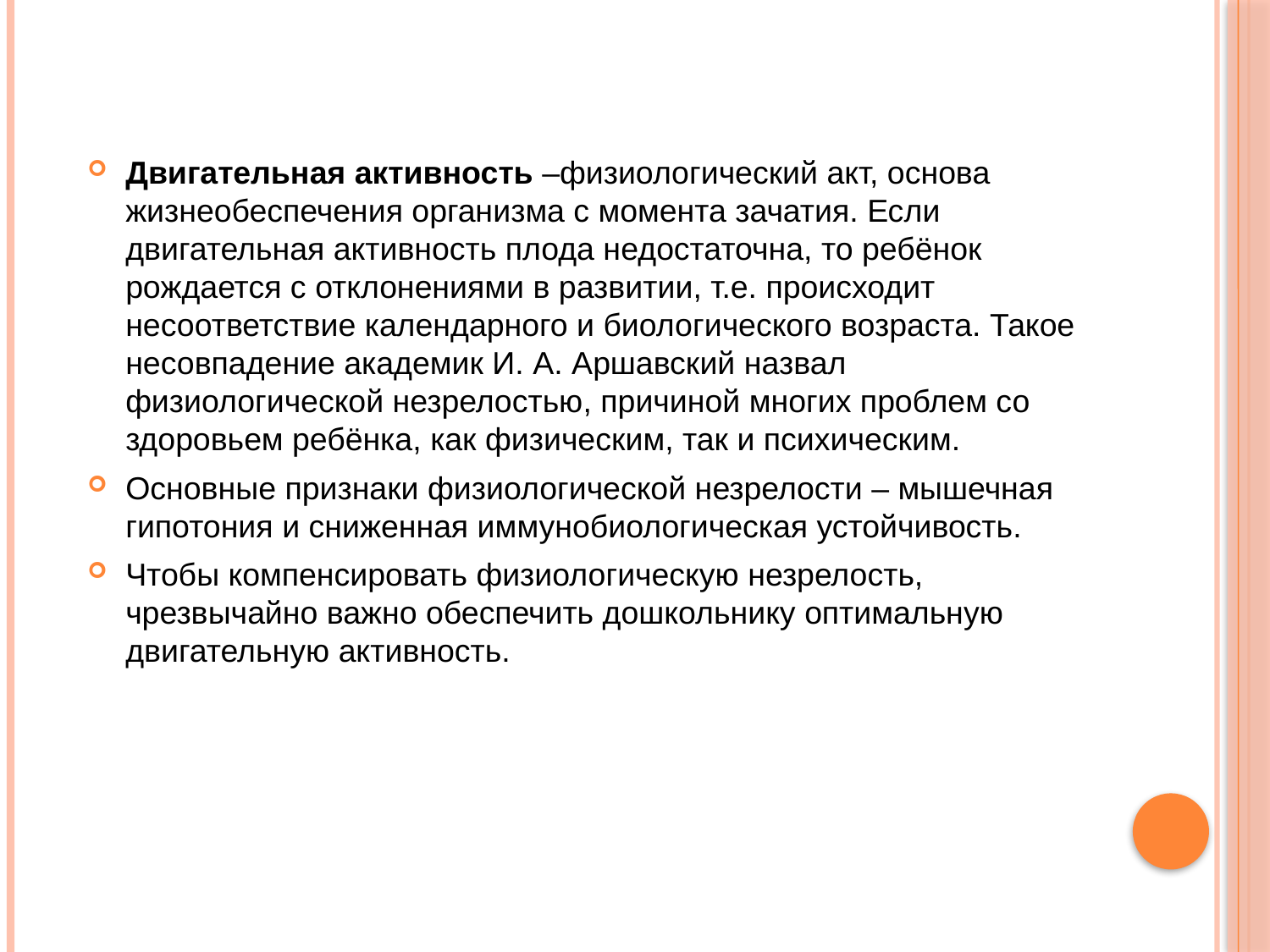

Двигательная активность –физиологический акт, основа жизнеобеспечения организма с момента зачатия. Если двигательная активность плода недостаточна, то ребёнок рождается с отклонениями в развитии, т.е. происходит несоответствие календарного и биологического возраста. Такое несовпадение академик И. А. Аршавский назвал физиологической незрелостью, причиной многих проблем со здоровьем ребёнка, как физическим, так и психическим.
Основные признаки физиологической незрелости – мышечная гипотония и сниженная иммунобиологическая устойчивость.
Чтобы компенсировать физиологическую незрелость, чрезвычайно важно обеспечить дошкольнику оптимальную двигательную активность.